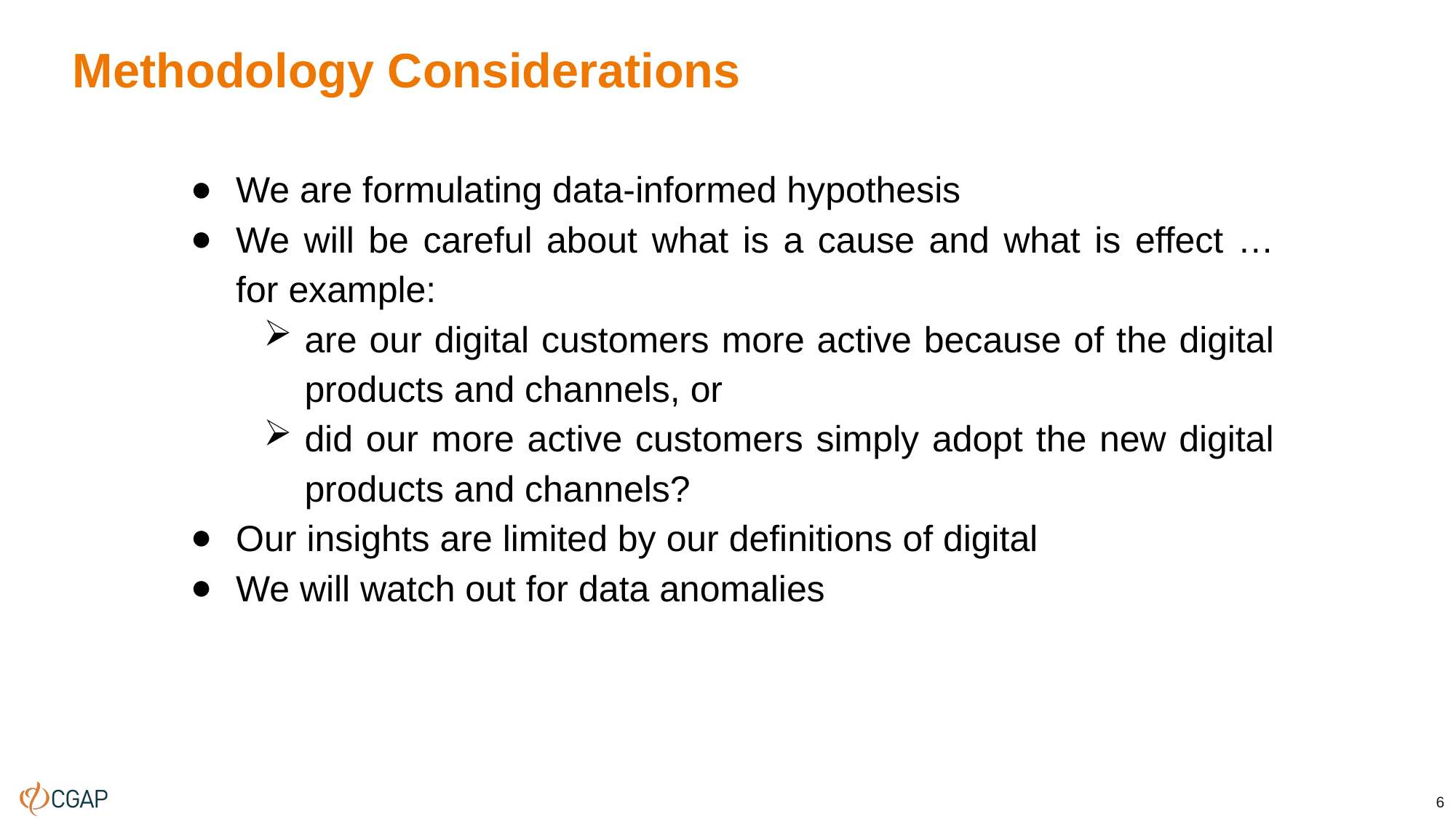

# Methodology Considerations
We are formulating data-informed hypothesis
We will be careful about what is a cause and what is effect …
for example:
are our digital customers more active because of the digital products and channels, or
did our more active customers simply adopt the new digital products and channels?
Our insights are limited by our definitions of digital
We will watch out for data anomalies

6